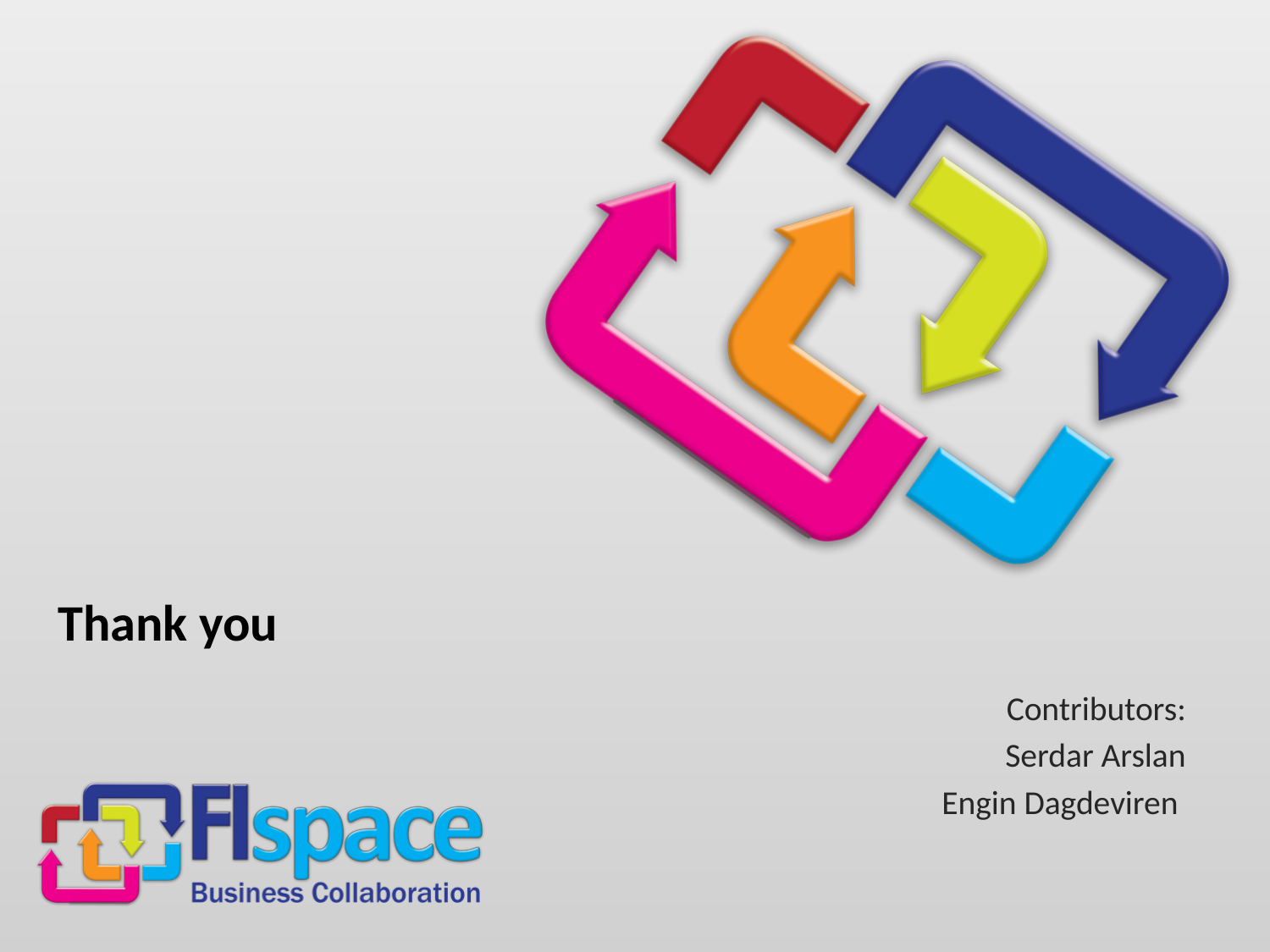

# Thank you
Contributors:
Serdar Arslan
Engin Dagdeviren